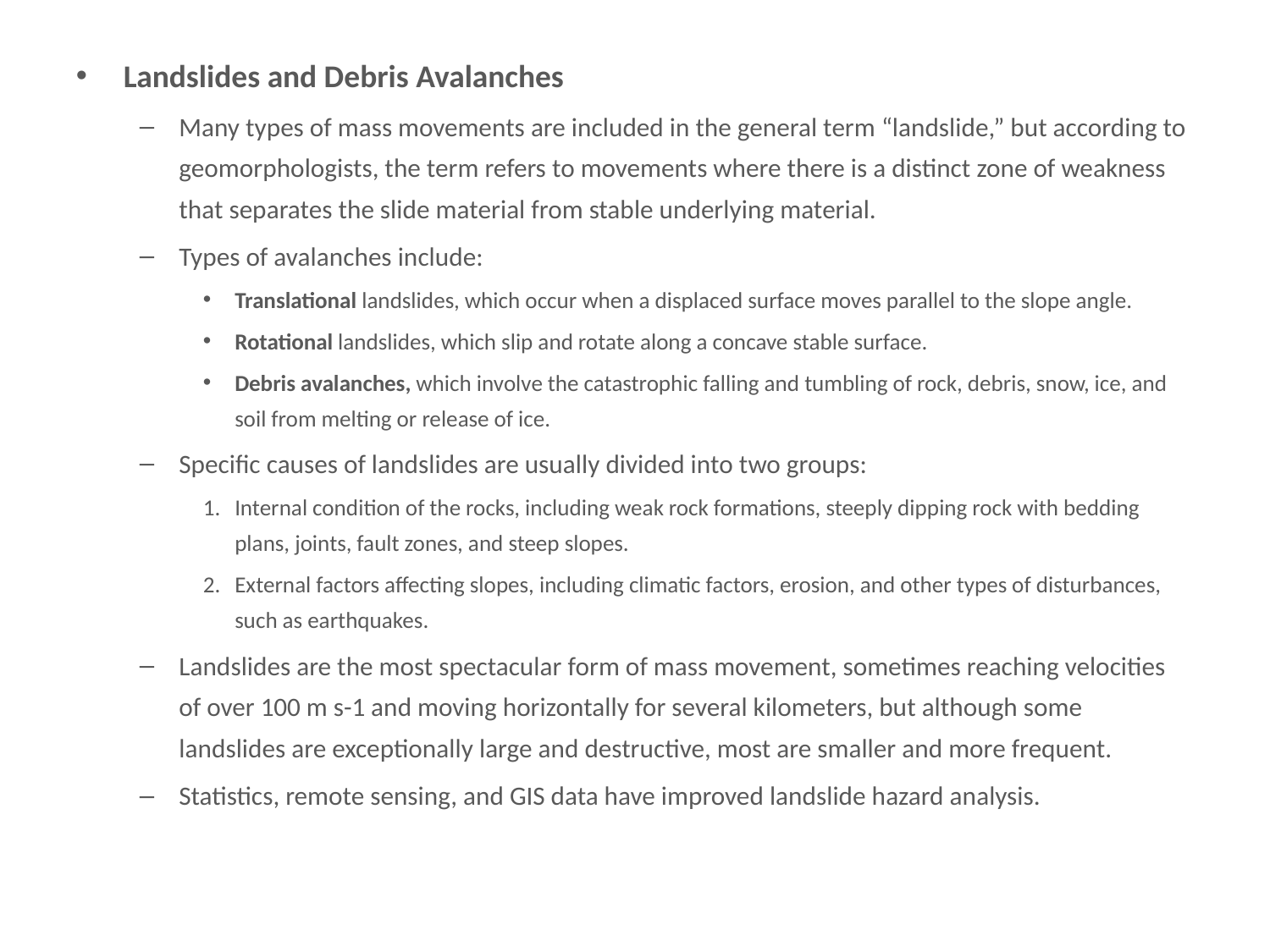

# Landslides and Debris Avalanches
Landslides and Debris Avalanches
Many types of mass movements are included in the general term “landslide,” but according to geomorphologists, the term refers to movements where there is a distinct zone of weakness that separates the slide material from stable underlying material.
Types of avalanches include:
Translational landslides, which occur when a displaced surface moves parallel to the slope angle.
Rotational landslides, which slip and rotate along a concave stable surface.
Debris avalanches, which involve the catastrophic falling and tumbling of rock, debris, snow, ice, and soil from melting or release of ice.
Specific causes of landslides are usually divided into two groups:
Internal condition of the rocks, including weak rock formations, steeply dipping rock with bedding plans, joints, fault zones, and steep slopes.
External factors affecting slopes, including climatic factors, erosion, and other types of disturbances, such as earthquakes.
Landslides are the most spectacular form of mass movement, sometimes reaching velocities of over 100 m s-1 and moving horizontally for several kilometers, but although some landslides are exceptionally large and destructive, most are smaller and more frequent.
Statistics, remote sensing, and GIS data have improved landslide hazard analysis.